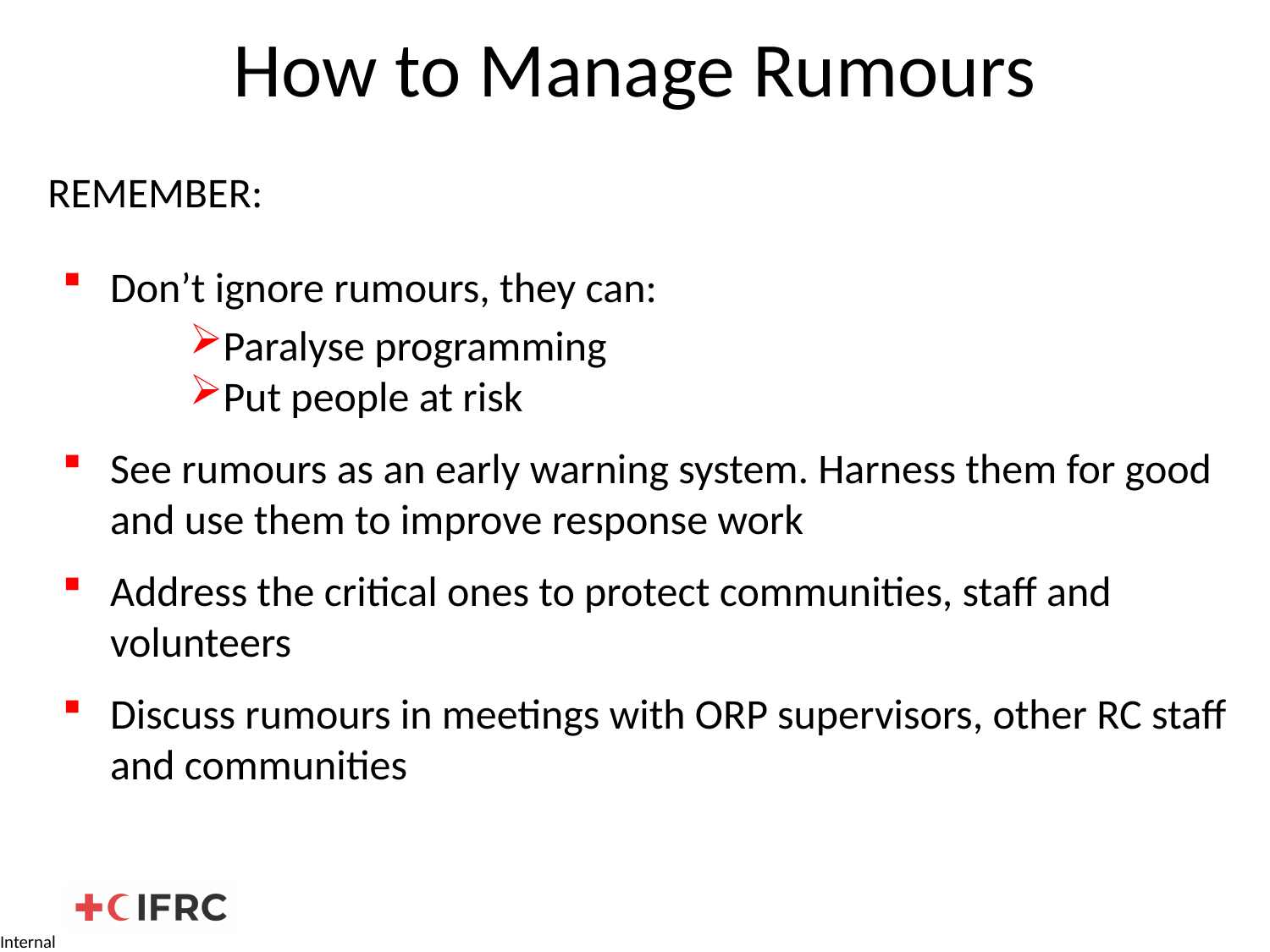

How to Manage Rumours
# REMEMBER:
Don’t ignore rumours, they can:
Paralyse programming
Put people at risk
See rumours as an early warning system. Harness them for good and use them to improve response work
Address the critical ones to protect communities, staff and volunteers
Discuss rumours in meetings with ORP supervisors, other RC staff and communities